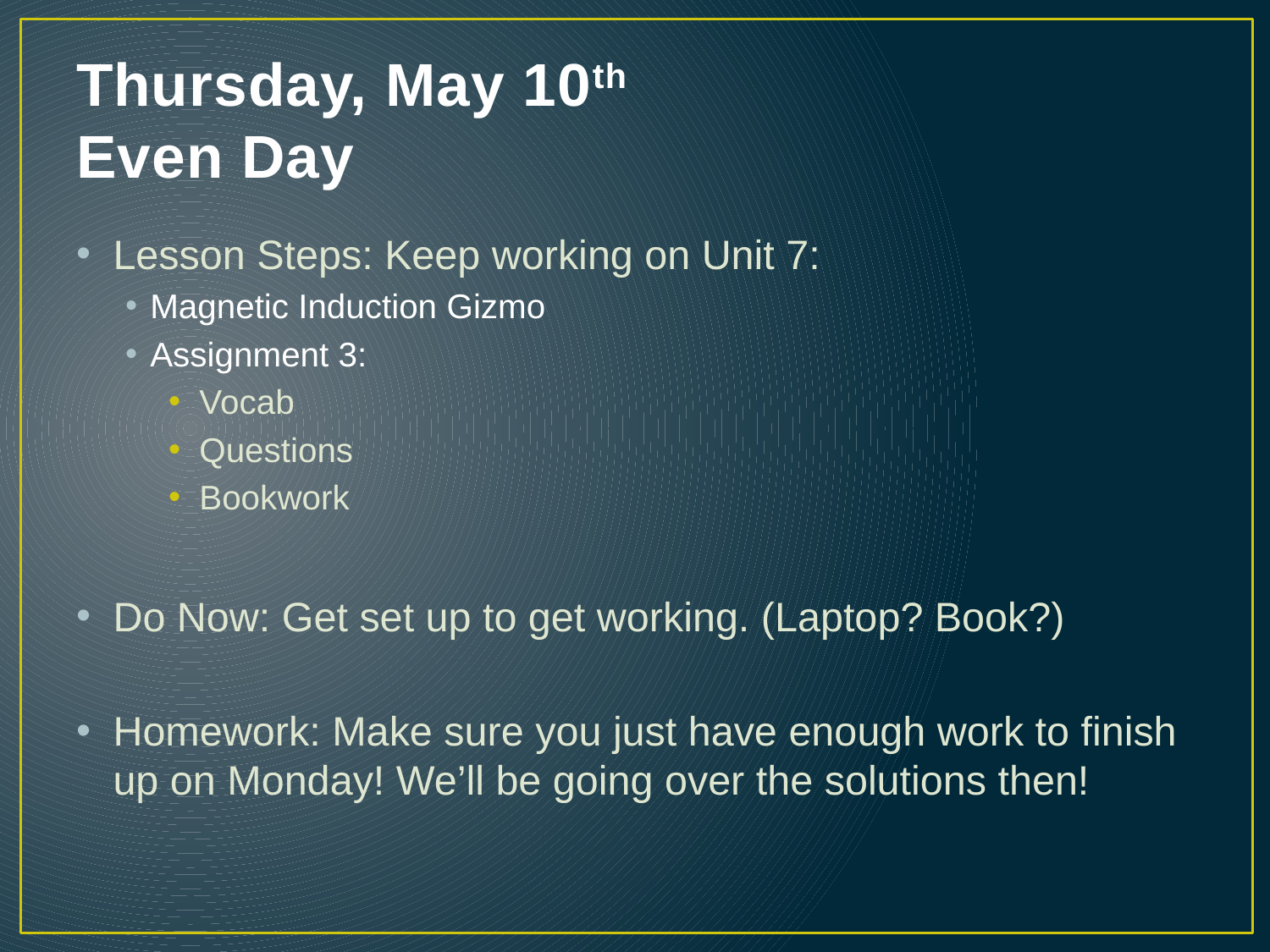

# Thursday, May 10th Even Day
Lesson Steps: Keep working on Unit 7:
Magnetic Induction Gizmo
Assignment 3:
Vocab
Questions
Bookwork

Do Now: Get set up to get working. (Laptop? Book?)

Homework: Make sure you just have enough work to finish up on Monday! We’ll be going over the solutions then!